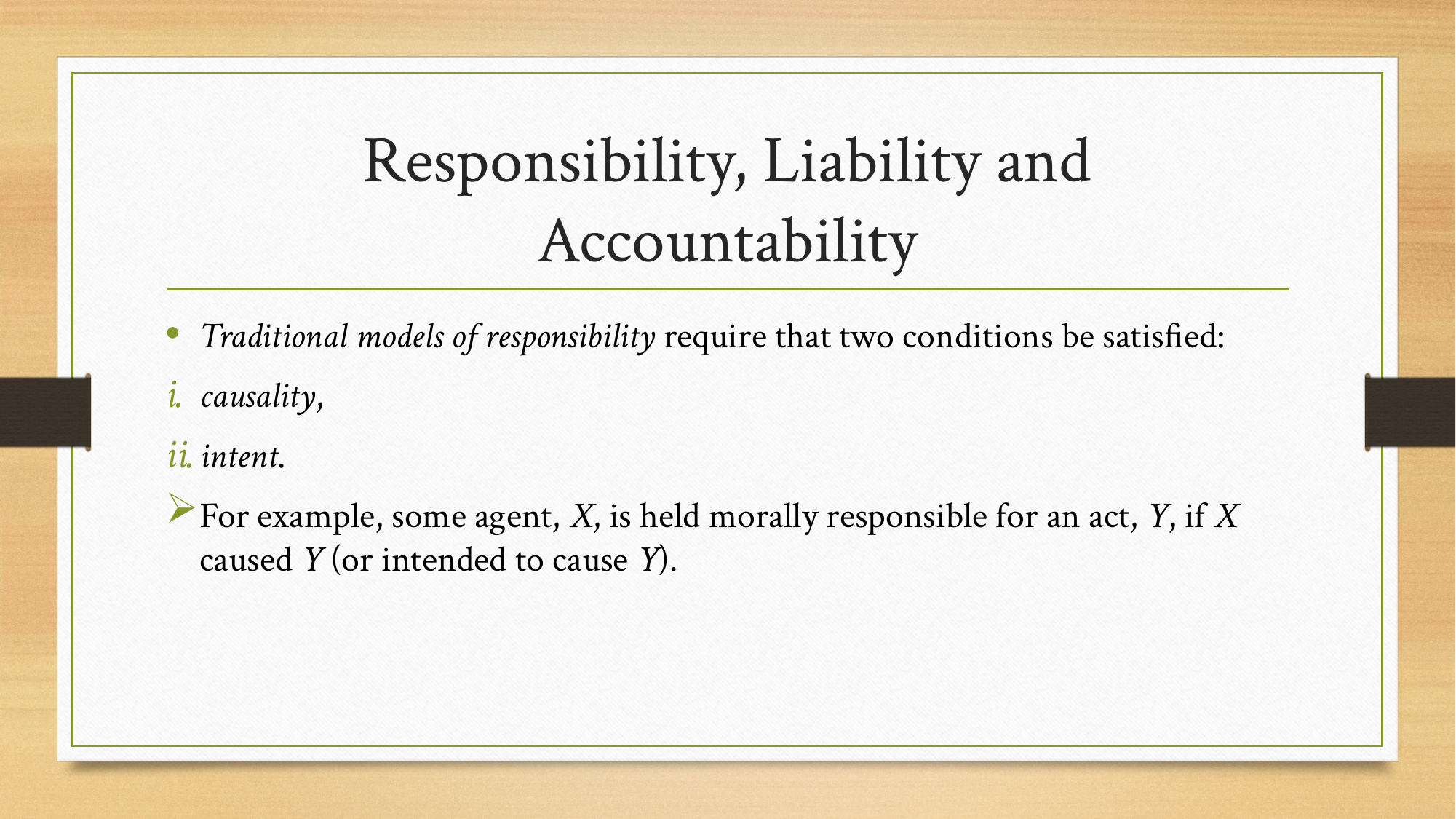

# Responsibility, Liability and Accountability
Traditional models of responsibility require that two conditions be satisfied:
causality,
intent.
For example, some agent, X, is held morally responsible for an act, Y, if X caused Y (or intended to cause Y).